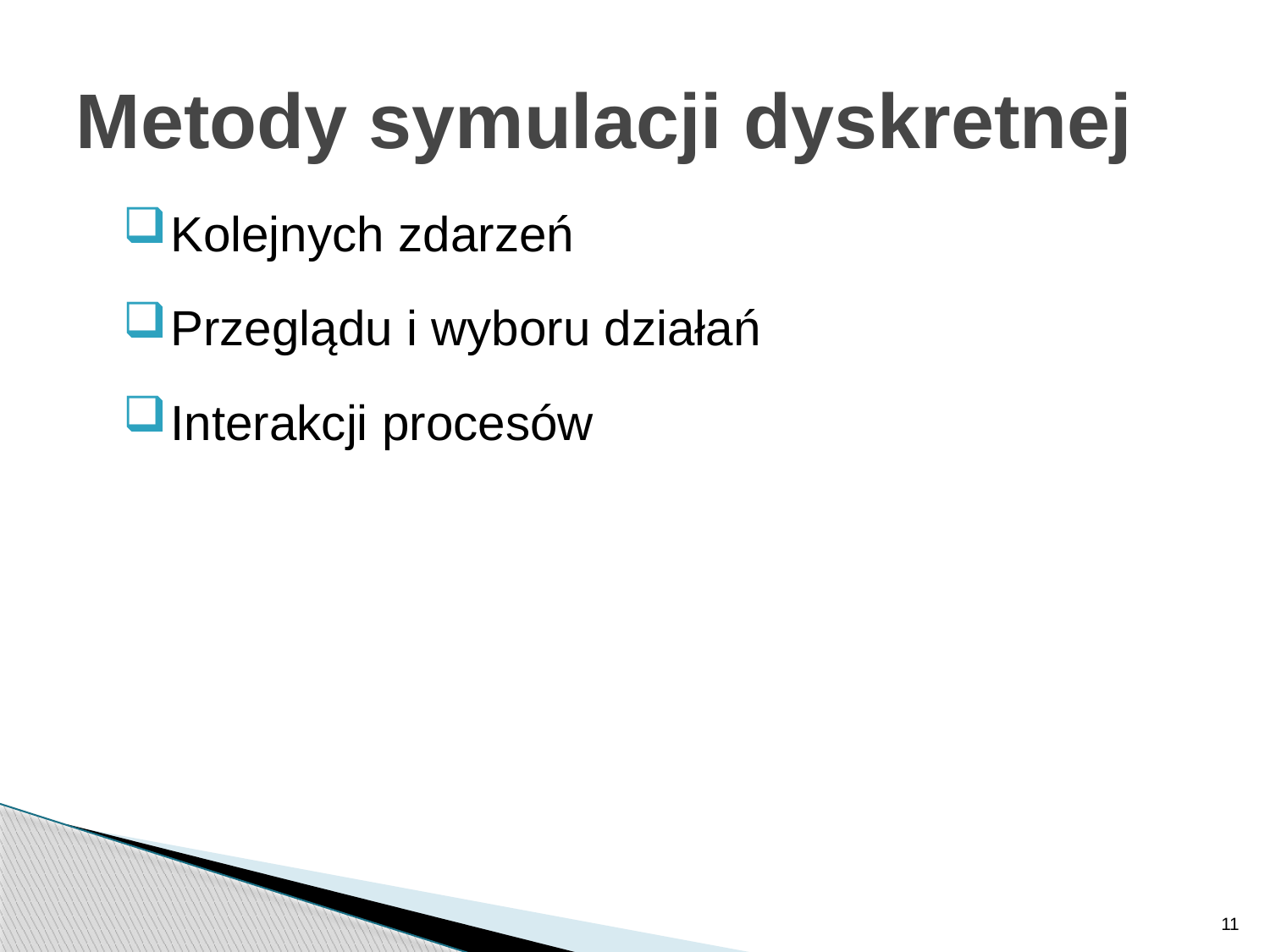

# Metody symulacji dyskretnej
Kolejnych zdarzeń
Przeglądu i wyboru działań
Interakcji procesów
11